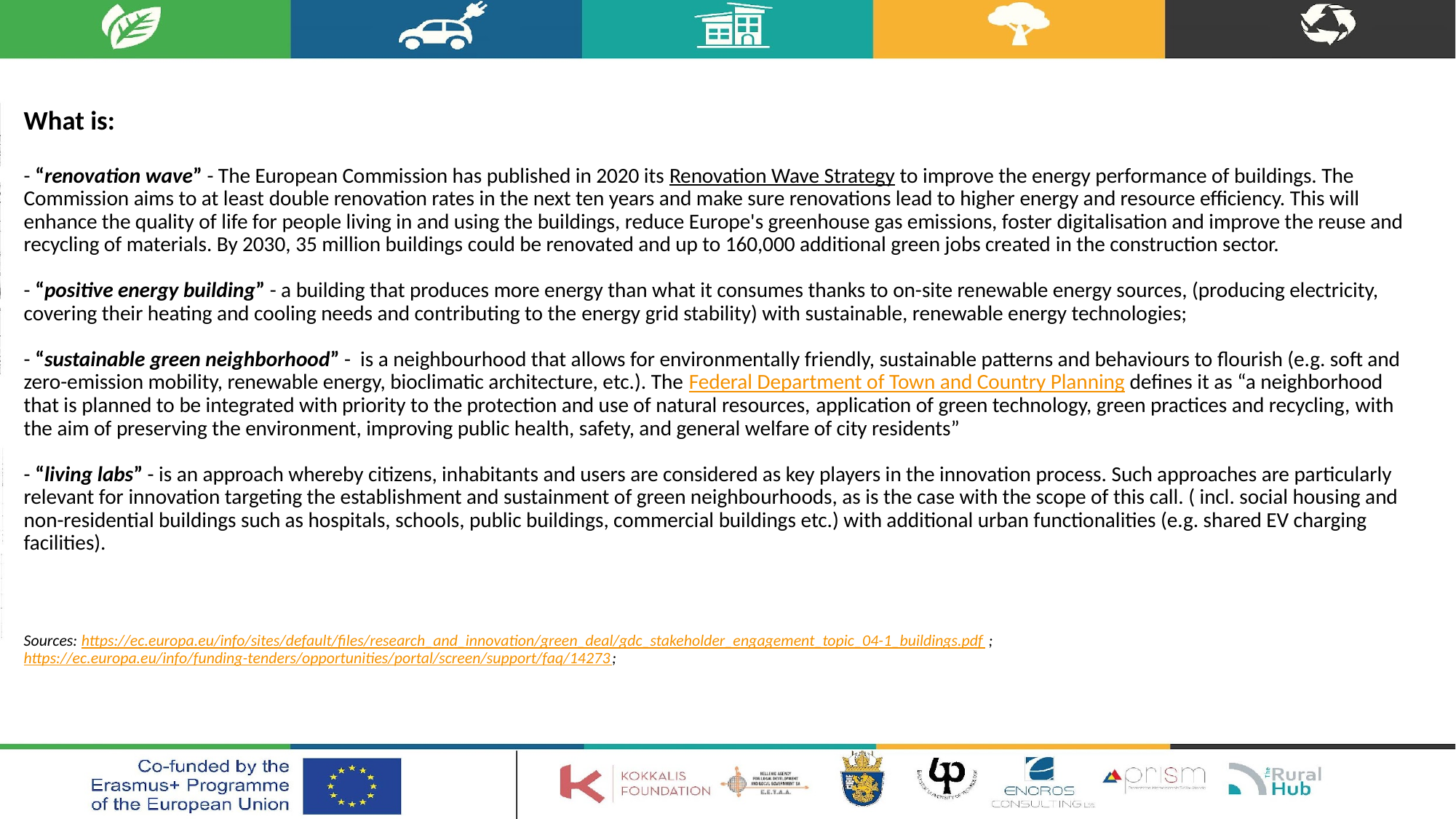

# What is: - “renovation wave” - The European Commission has published in 2020 its Renovation Wave Strategy to improve the energy performance of buildings. The Commission aims to at least double renovation rates in the next ten years and make sure renovations lead to higher energy and resource efficiency. This will enhance the quality of life for people living in and using the buildings, reduce Europe's greenhouse gas emissions, foster digitalisation and improve the reuse and recycling of materials. By 2030, 35 million buildings could be renovated and up to 160,000 additional green jobs created in the construction sector. - “positive energy building” - a building that produces more energy than what it consumes thanks to on-site renewable energy sources, (producing electricity, covering their heating and cooling needs and contributing to the energy grid stability) with sustainable, renewable energy technologies; - “sustainable green neighborhood” -  is a neighbourhood that allows for environmentally friendly, sustainable patterns and behaviours to flourish (e.g. soft and zero-emission mobility, renewable energy, bioclimatic architecture, etc.). The Federal Department of Town and Country Planning defines it as “a neighborhood that is planned to be integrated with priority to the protection and use of natural resources, application of green technology, green practices and recycling, with the aim of preserving the environment, improving public health, safety, and general welfare of city residents” - “living labs” - is an approach whereby citizens, inhabitants and users are considered as key players in the innovation process. Such approaches are particularly relevant for innovation targeting the establishment and sustainment of green neighbourhoods, as is the case with the scope of this call. ( incl. social housing and non-residential buildings such as hospitals, schools, public buildings, commercial buildings etc.) with additional urban functionalities (e.g. shared EV charging facilities). Sources: https://ec.europa.eu/info/sites/default/files/research_and_innovation/green_deal/gdc_stakeholder_engagement_topic_04-1_buildings.pdf ; https://ec.europa.eu/info/funding-tenders/opportunities/portal/screen/support/faq/14273;